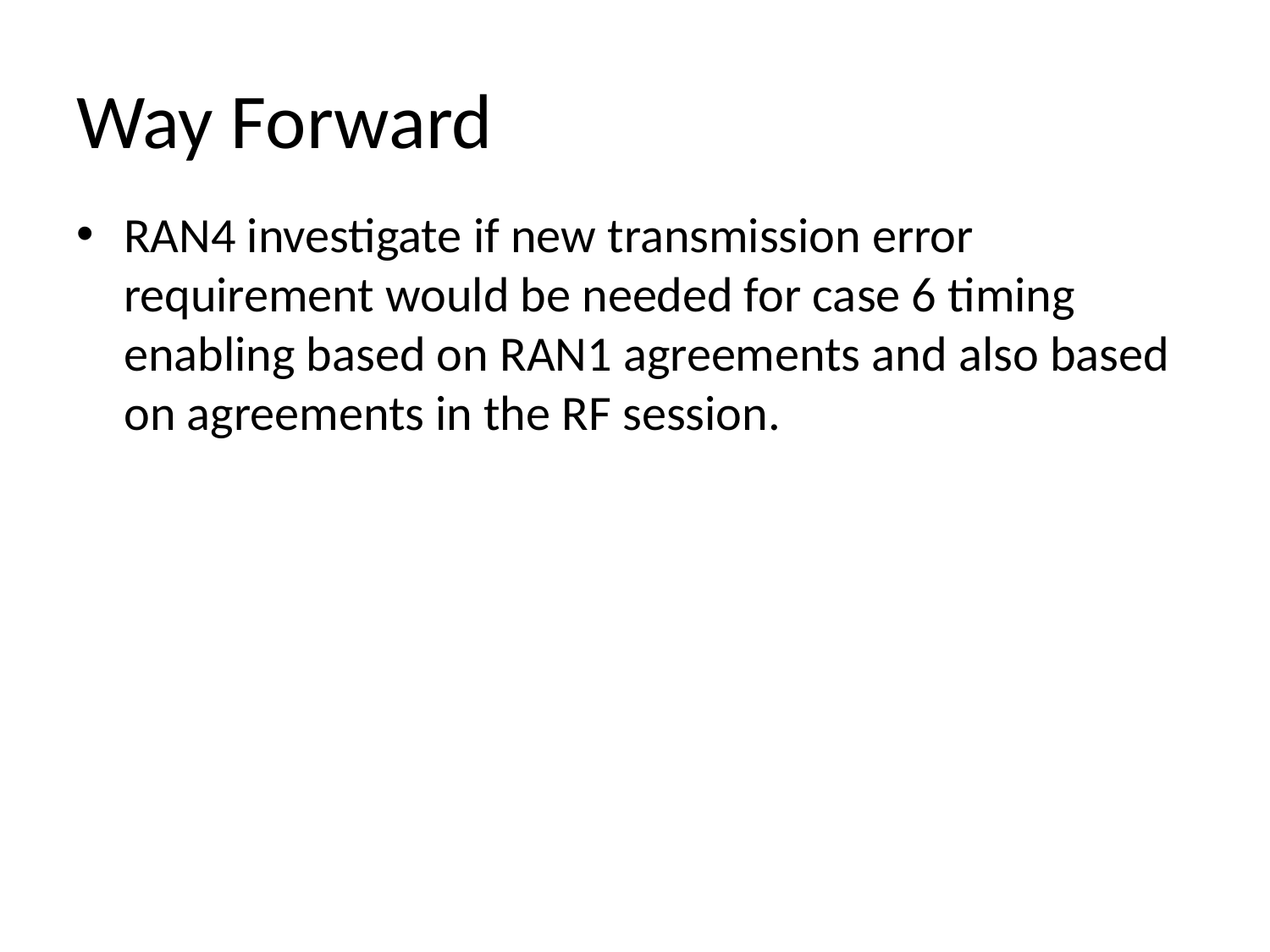

# Way Forward
RAN4 investigate if new transmission error requirement would be needed for case 6 timing enabling based on RAN1 agreements and also based on agreements in the RF session.